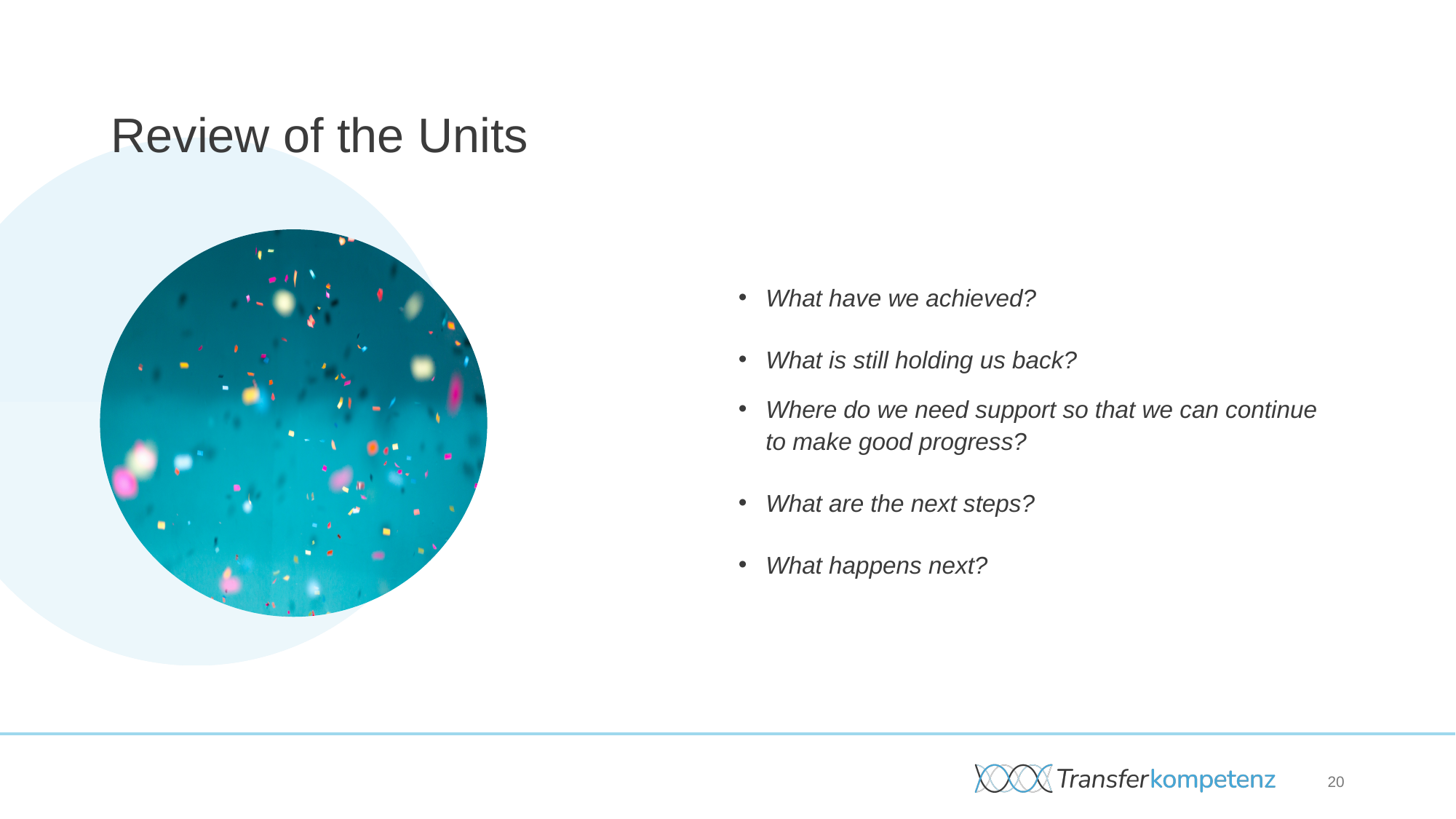

# Review of the Units ​

What have we achieved? ​
What is still holding us back?​
Where do we need support so that we can continue to make good progress?​
What are the next steps?​
What happens next? ​
20